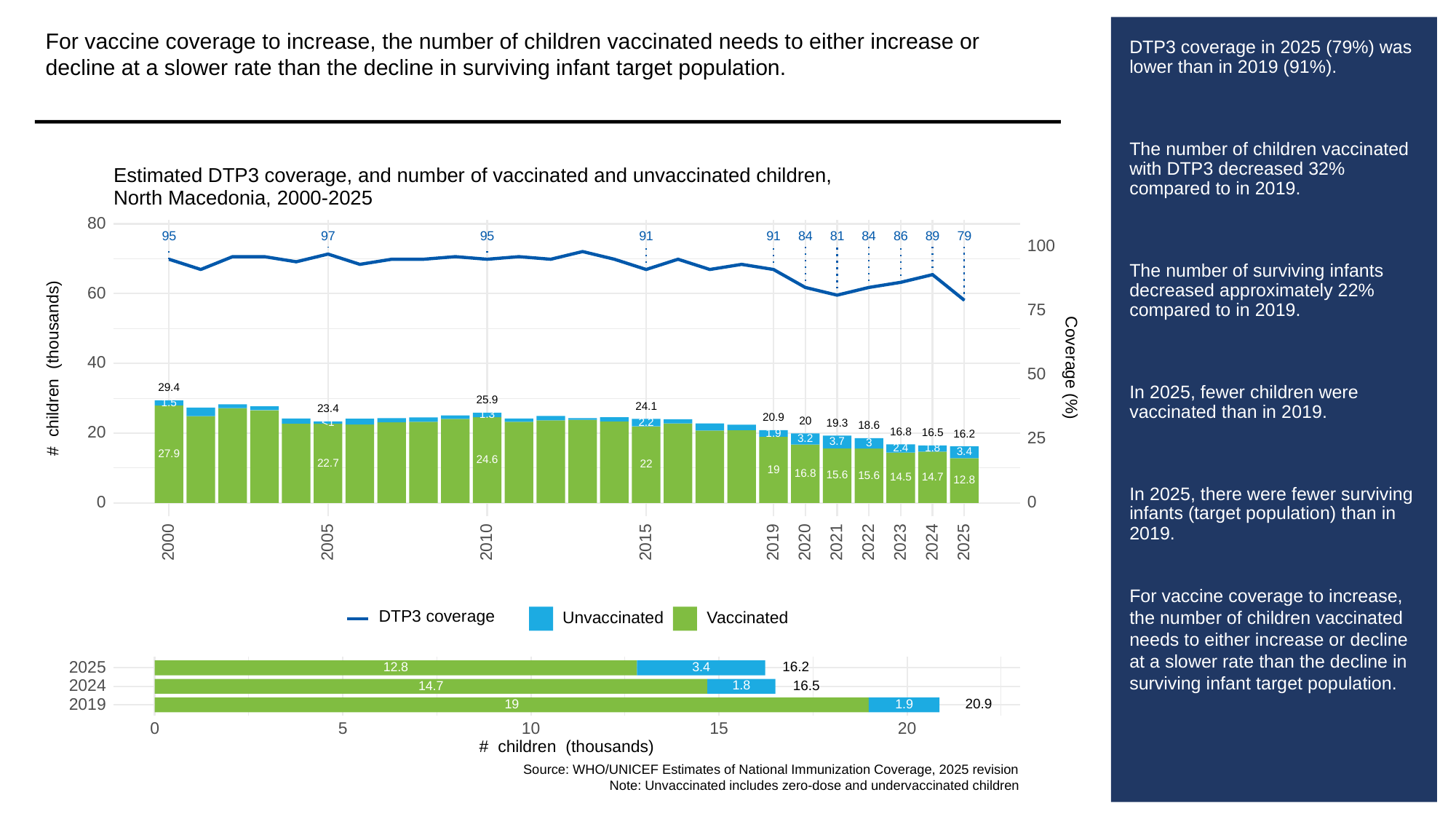

For vaccine coverage to increase, the number of children vaccinated needs to either increase or decline at a slower rate than the decline in surviving infant target population.
# DTP3 coverage in 2025 (79%) was lower than in 2019 (91%).

The number of children vaccinated with DTP3 decreased 32% compared to in 2019.

The number of surviving infants decreased approximately 22% compared to in 2019.

In 2025, fewer children were vaccinated than in 2019.

In 2025, there were fewer surviving infants (target population) than in 2019.

For vaccine coverage to increase, the number of children vaccinated needs to either increase or decline at a slower rate than the decline in surviving infant target population.

Estimated DTP3 coverage, and number of vaccinated and unvaccinated children,
North Macedonia, 2000-2025
80

95
97
95
91
91
84
81
84
86
89
79
100

60

75

40
#  children  (thousands)
Coverage (%)

50
29.4
25.9

1.5

24.1

23.4

1.3

20.9

20

2.2
<1

19.3

18.6

20
16.8
16.5
1.9
16.2

25

3.2

3.7

3

2.4
1.8

3.4

27.9

24.6

22.7
22
19

16.8
15.6
15.6
14.7
14.5
12.8
0
0

2023
2000
2005
2010
2015
2019
2020
2021
2022
2024
2025

DTP3 coverage
Unvaccinated
Vaccinated

2025
16.2
3.4
12.8

2024
16.5
1.8
14.7

2019
20.9
19
1.9

0
10
15
20
5
#  children  (thousands)
Source: WHO/UNICEF Estimates of National Immunization Coverage, 2025 revision
Note: Unvaccinated includes zero-dose and undervaccinated children